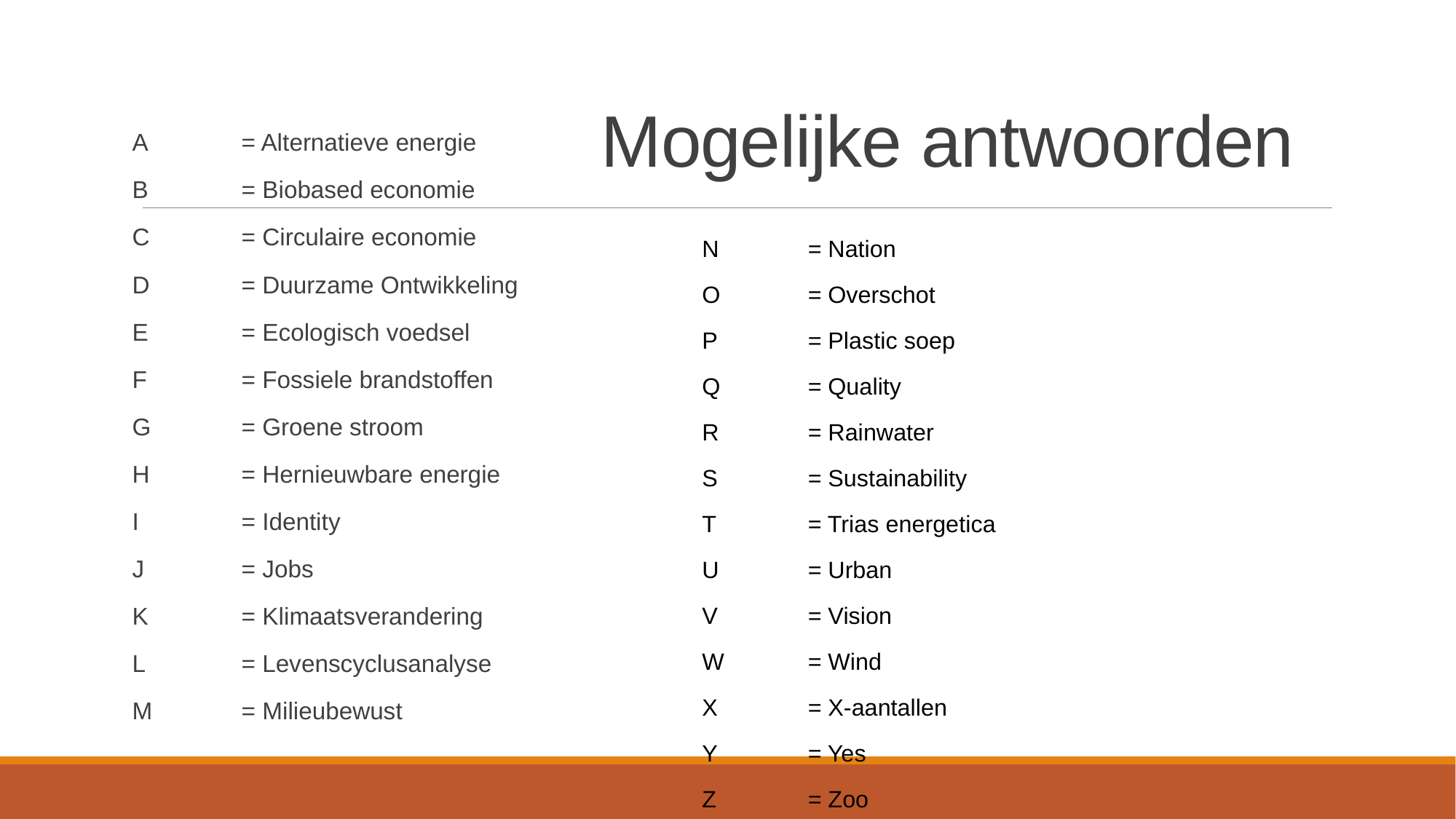

# Mogelijke antwoorden
A	= Alternatieve energie
B	= Biobased economie
C	= Circulaire economie
D	= Duurzame Ontwikkeling
E	= Ecologisch voedsel
F	= Fossiele brandstoffen
G	= Groene stroom
H	= Hernieuwbare energie
I  	= Identity
J 	= Jobs
K 	= Klimaatsverandering
L	= Levenscyclusanalyse
M	= Milieubewust
N	= Nation
O	= Overschot
P	= Plastic soep
Q	= Quality
R	= Rainwater
S	= Sustainability
T	= Trias energetica
U	= Urban
V	= Vision
W 	= Wind
X	= X-aantallen
Y	= Yes
Z	= Zoo